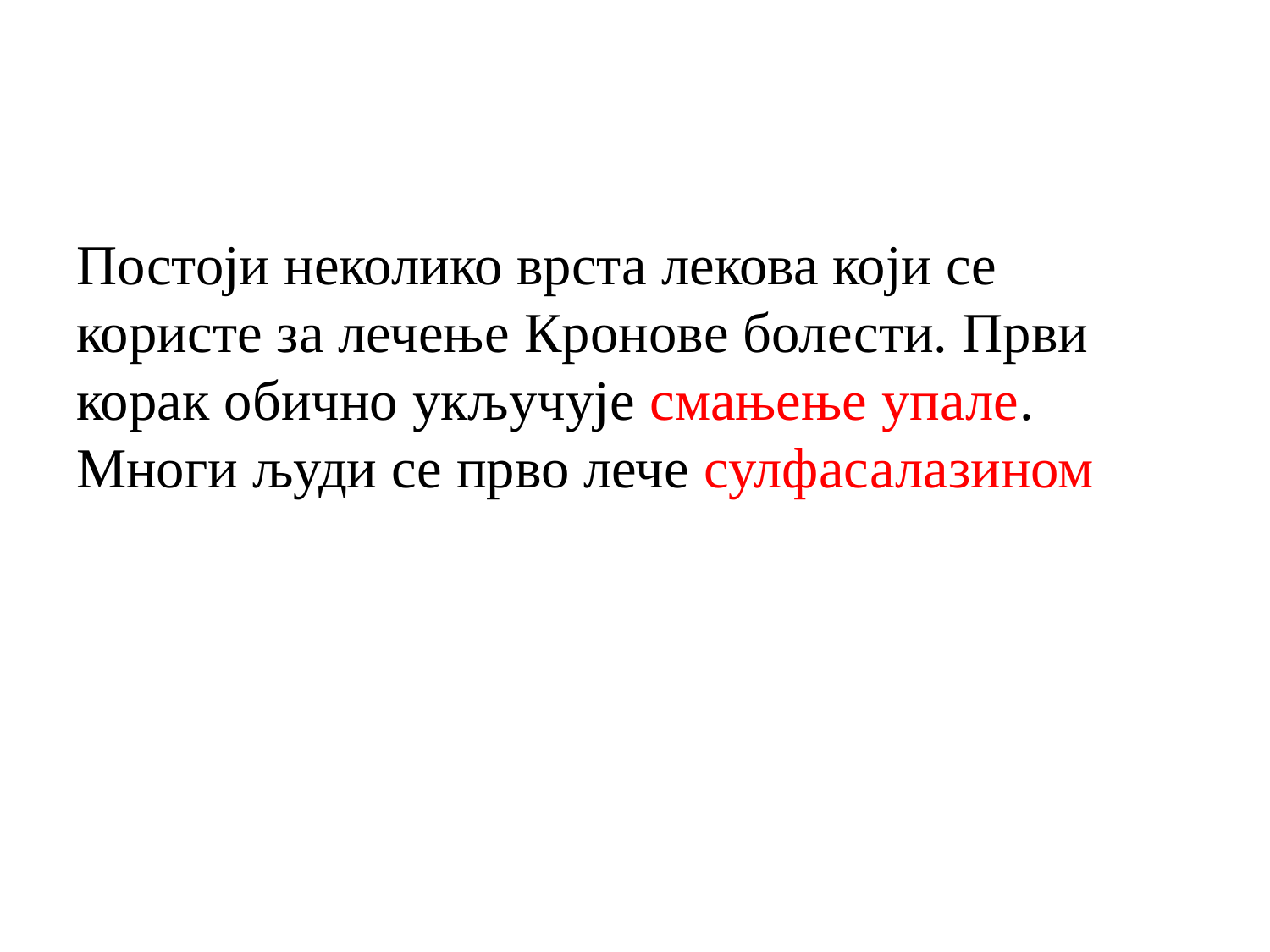

#
Постоји неколико врста лекова који се користе за лечење Кронове болести. Први корак обично укључује смањење упале. Многи људи се прво лече сулфасалазином